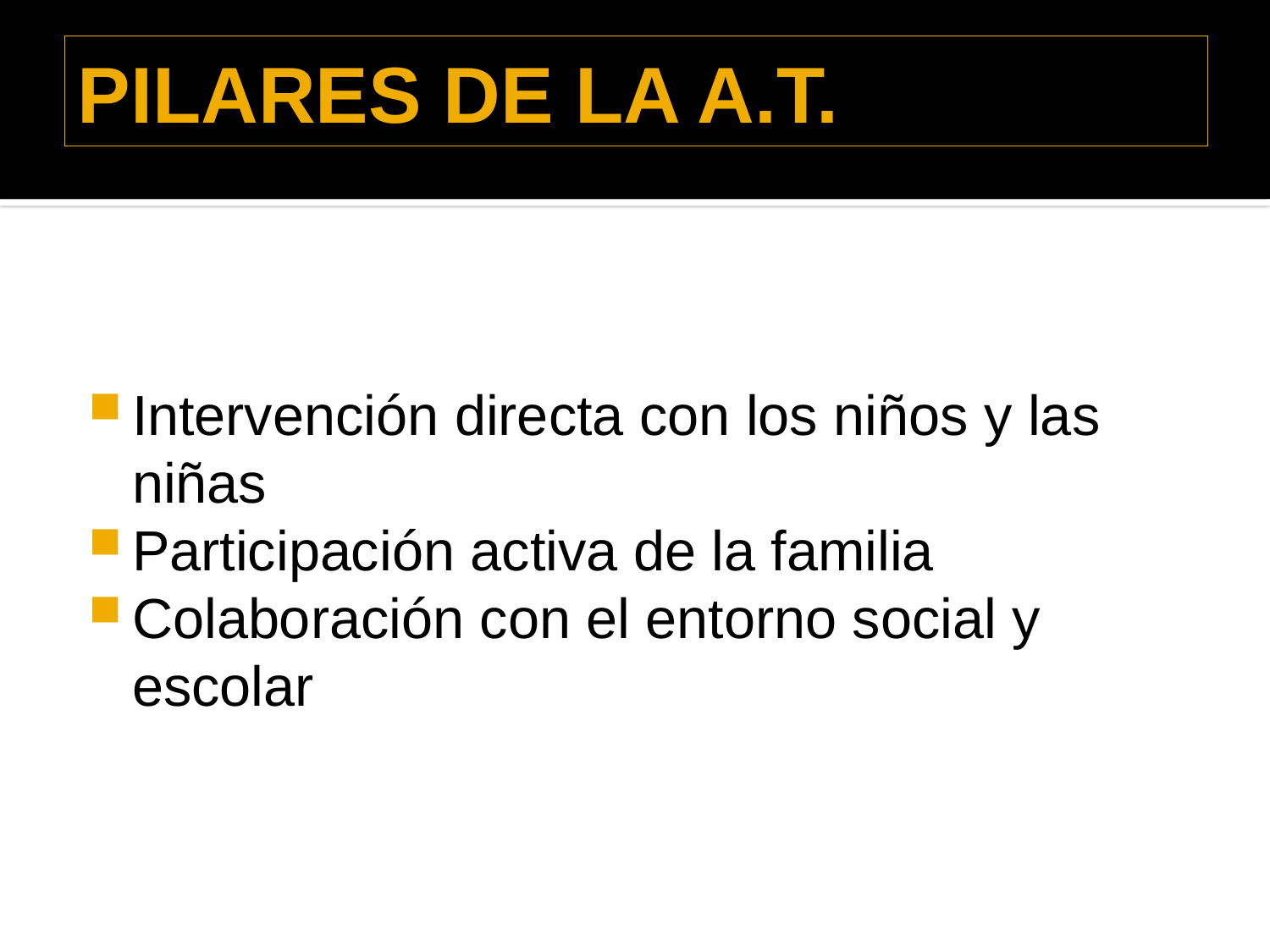

# PILARES DE LA A.T.
Intervención directa con los niños y las niñas
Participación activa de la familia
Colaboración con el entorno social y escolar